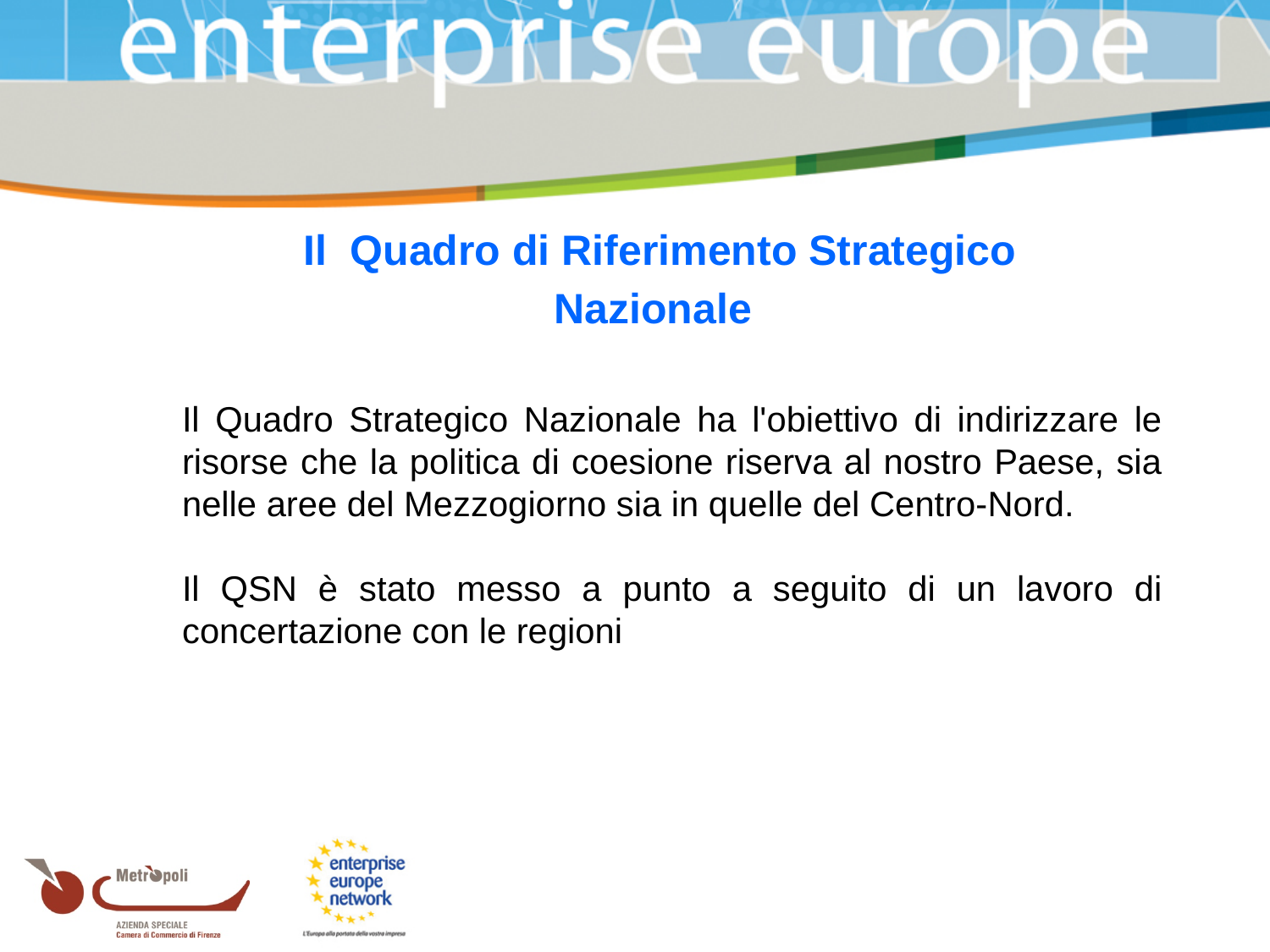

Il  Quadro di Riferimento Strategico Nazionale

	Il Quadro Strategico Nazionale ha l'obiettivo di indirizzare le risorse che la politica di coesione riserva al nostro Paese, sia nelle aree del Mezzogiorno sia in quelle del Centro-Nord.

	Il QSN è stato messo a punto a seguito di un lavoro di concertazione con le regioni